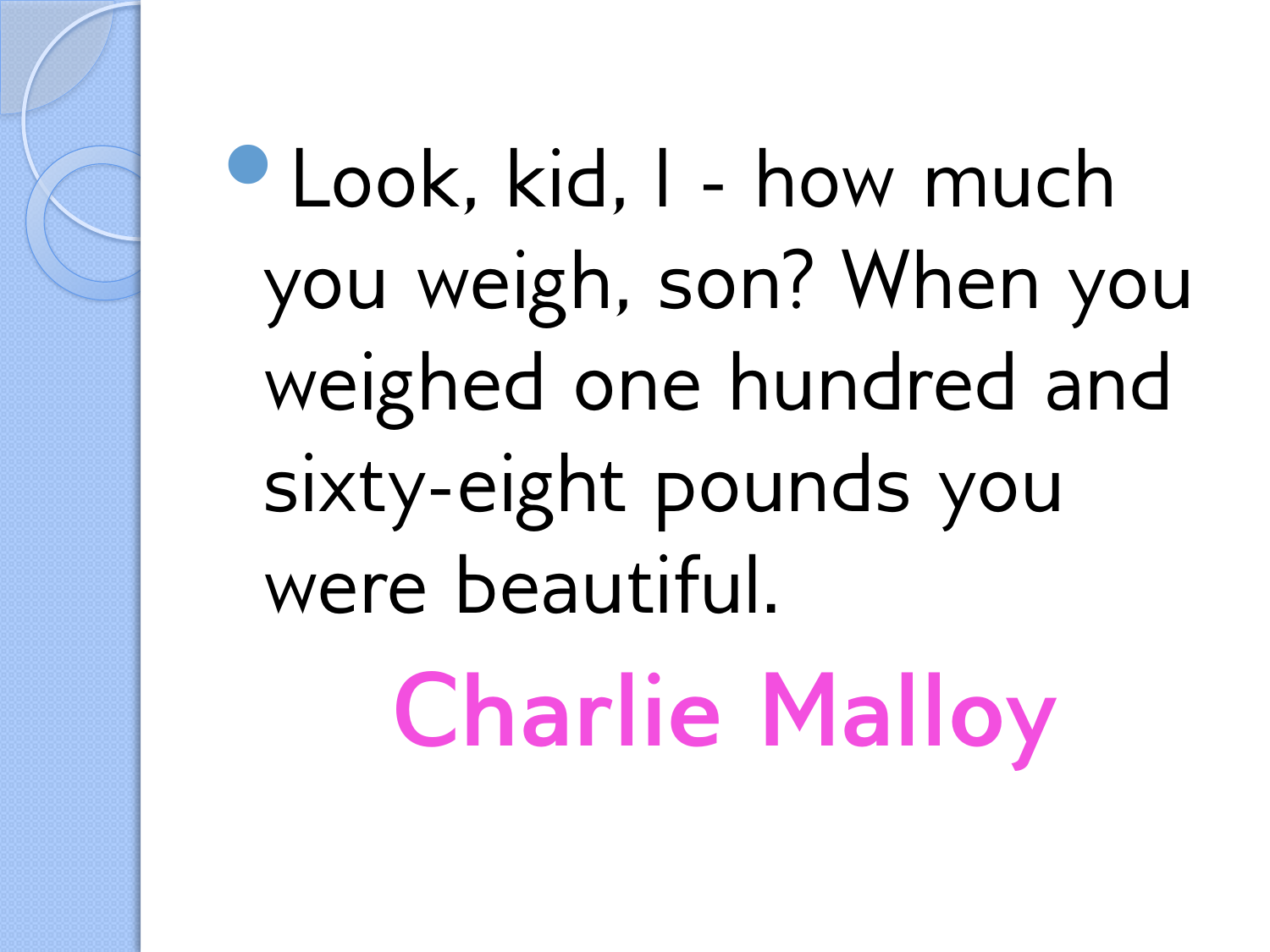

#
Look, kid, I - how much you weigh, son? When you weighed one hundred and sixty-eight pounds you were beautiful.
Charlie Malloy